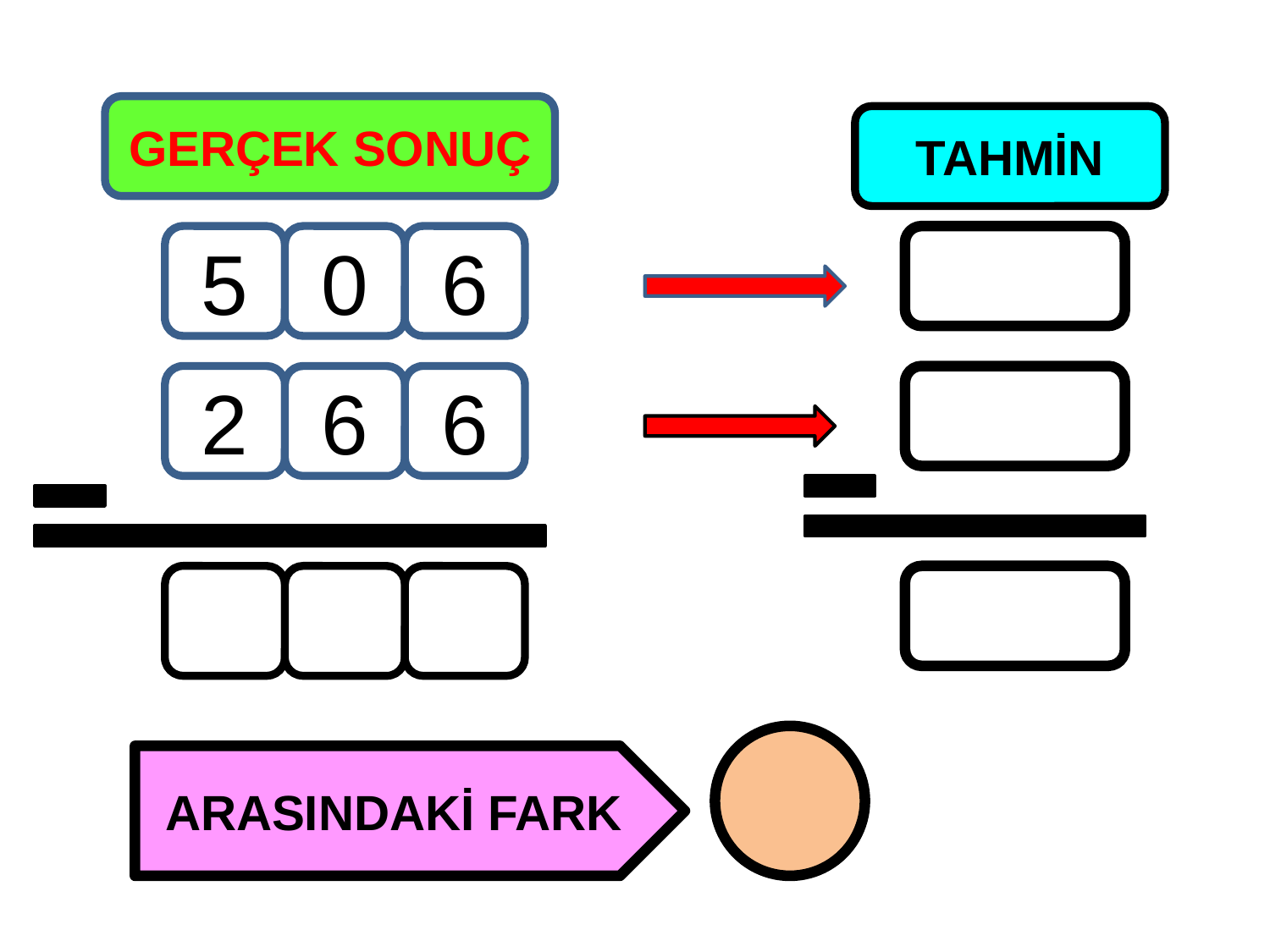

GERÇEK SONUÇ
TAHMİN
5
0
6

2
6
6

ARASINDAKİ FARK